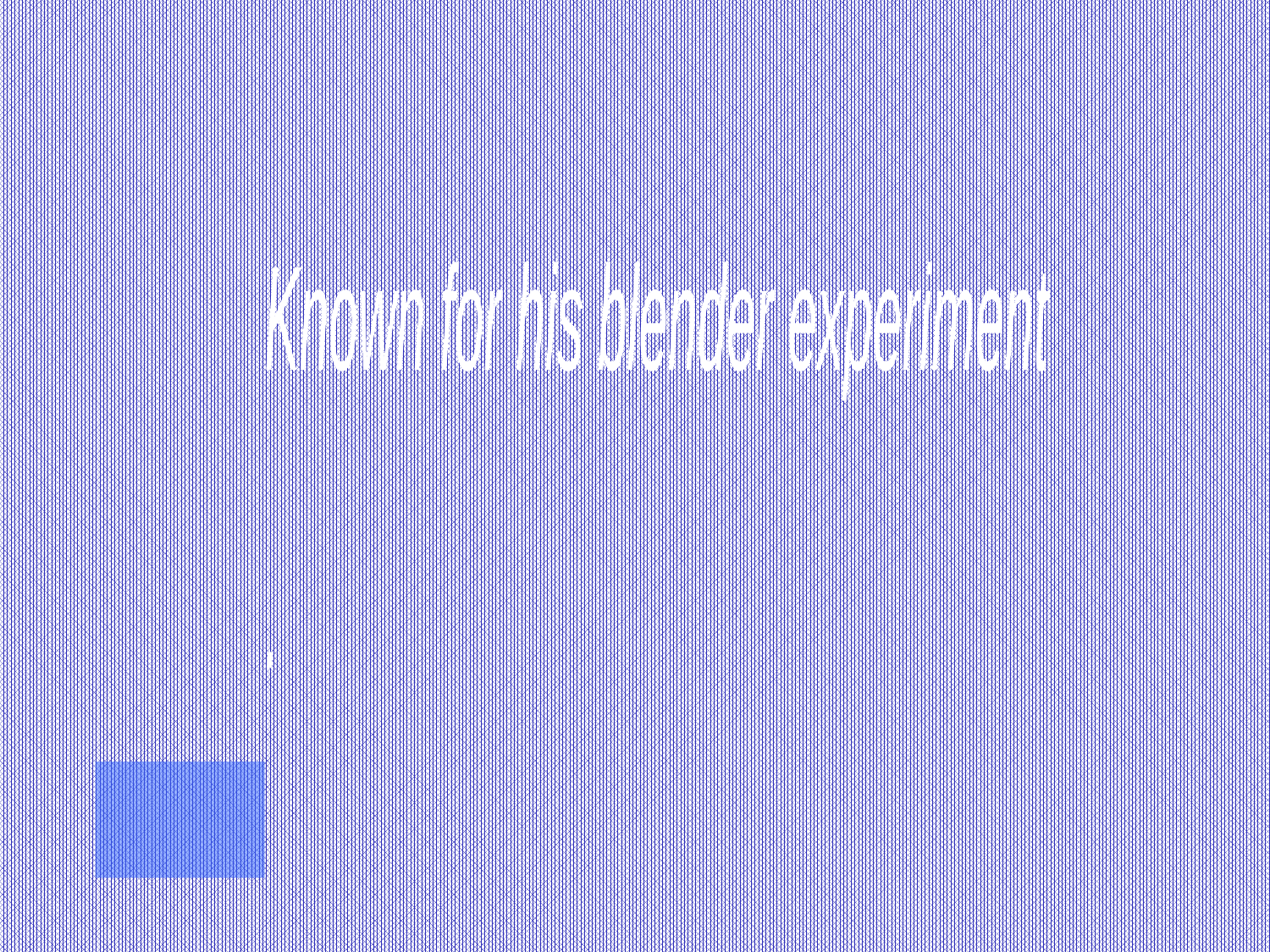

Known for his blender experiment
 to help in understanding
how viruses infect bacteria.